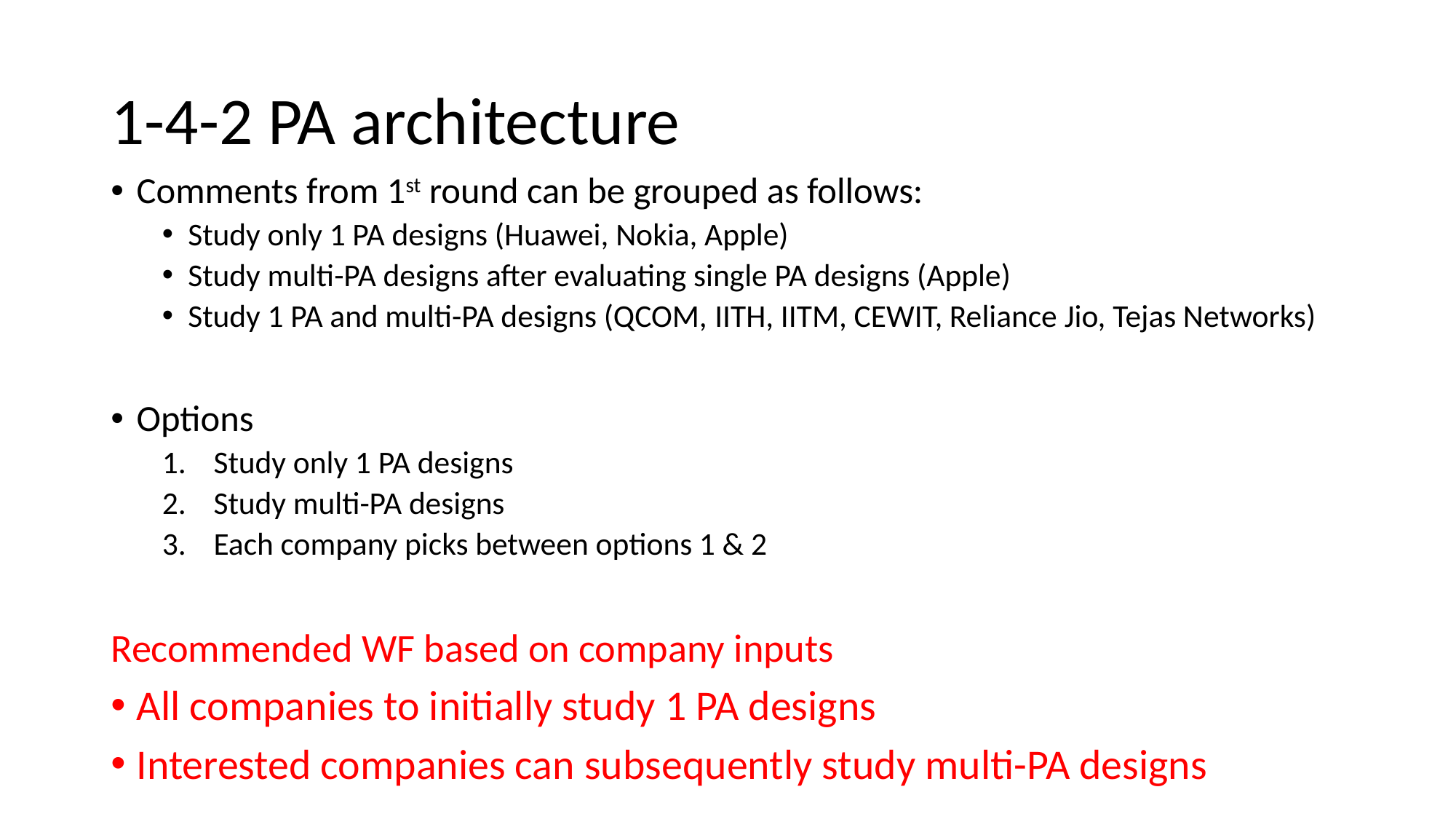

# 1-4-2 PA architecture
Comments from 1st round can be grouped as follows:
Study only 1 PA designs (Huawei, Nokia, Apple)
Study multi-PA designs after evaluating single PA designs (Apple)
Study 1 PA and multi-PA designs (QCOM, IITH, IITM, CEWIT, Reliance Jio, Tejas Networks)

Options
Study only 1 PA designs
Study multi-PA designs
Each company picks between options 1 & 2

Recommended WF based on company inputs
All companies to initially study 1 PA designs
Interested companies can subsequently study multi-PA designs